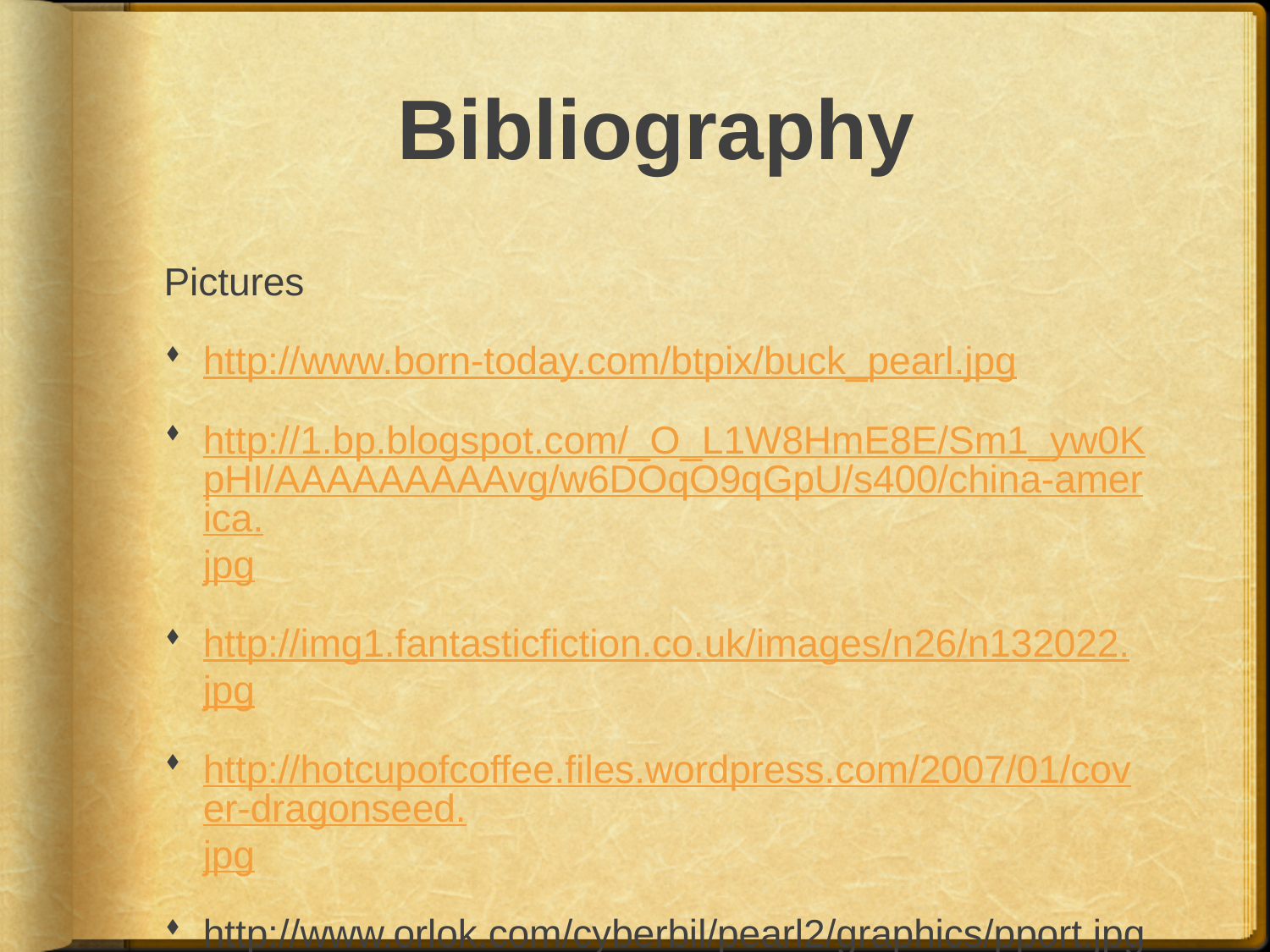

# Bibliography
Pictures
http://www.born-today.com/btpix/buck_pearl.jpg
http://1.bp.blogspot.com/_O_L1W8HmE8E/Sm1_yw0KpHI/AAAAAAAAAvg/w6DOqO9qGpU/s400/china-america.jpg
http://img1.fantasticfiction.co.uk/images/n26/n132022.jpg
http://hotcupofcoffee.files.wordpress.com/2007/01/cover-dragonseed.jpg
http://www.orlok.com/cyberbil/pearl2/graphics/pport.jpg